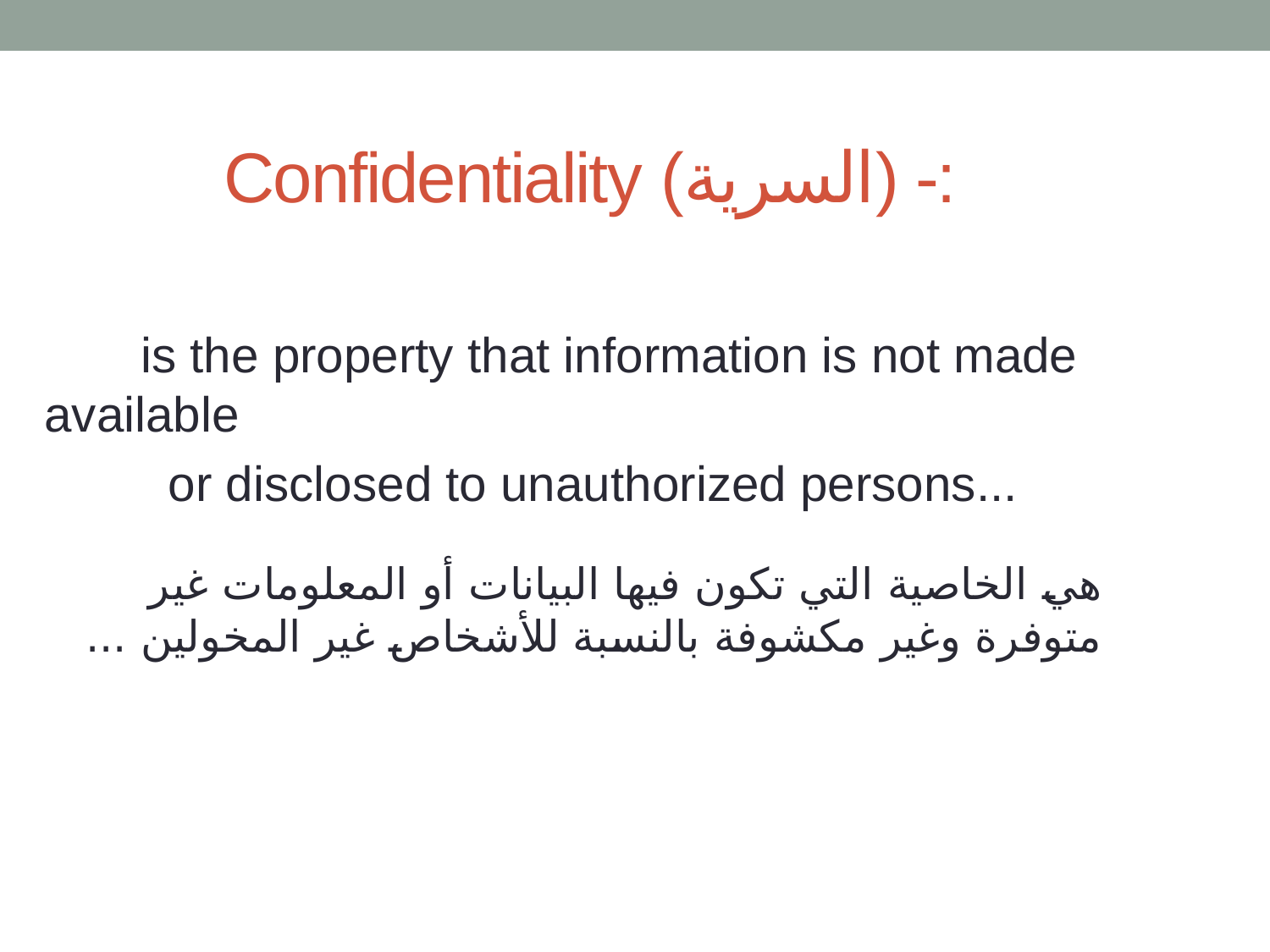

# Confidentiality (السرية) -:
       is the property that information is not made available
         or disclosed to unauthorized persons...
هي الخاصية التي تكون فيها البيانات أو المعلومات غير متوفرة وغير مكشوفة بالنسبة للأشخاص غير المخولين ...